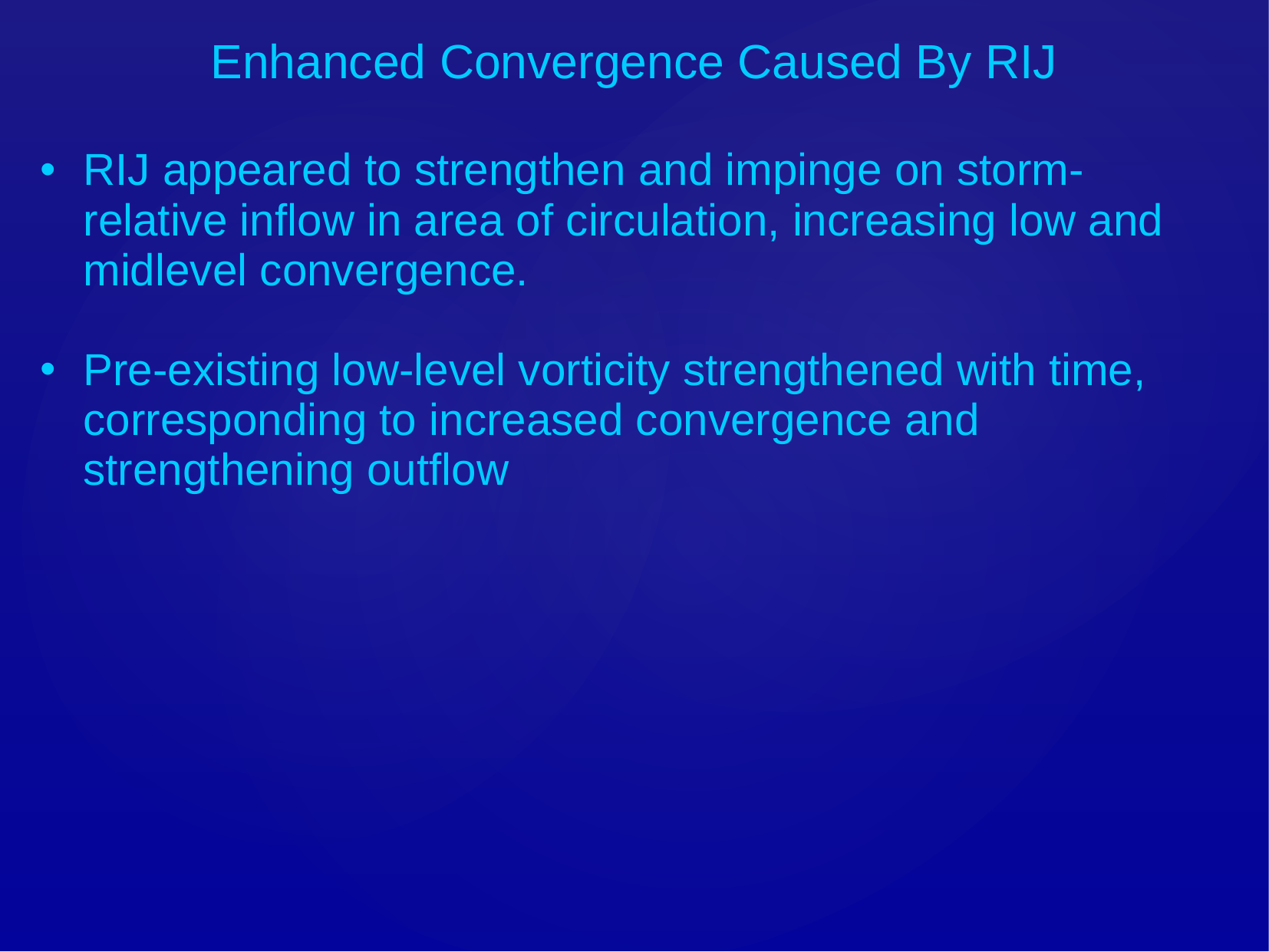

Enhanced Convergence Caused By RIJ
RIJ appeared to strengthen and impinge on storm-relative inflow in area of circulation, increasing low and midlevel convergence.

Pre-existing low-level vorticity strengthened with time, corresponding to increased convergence and strengthening outflow